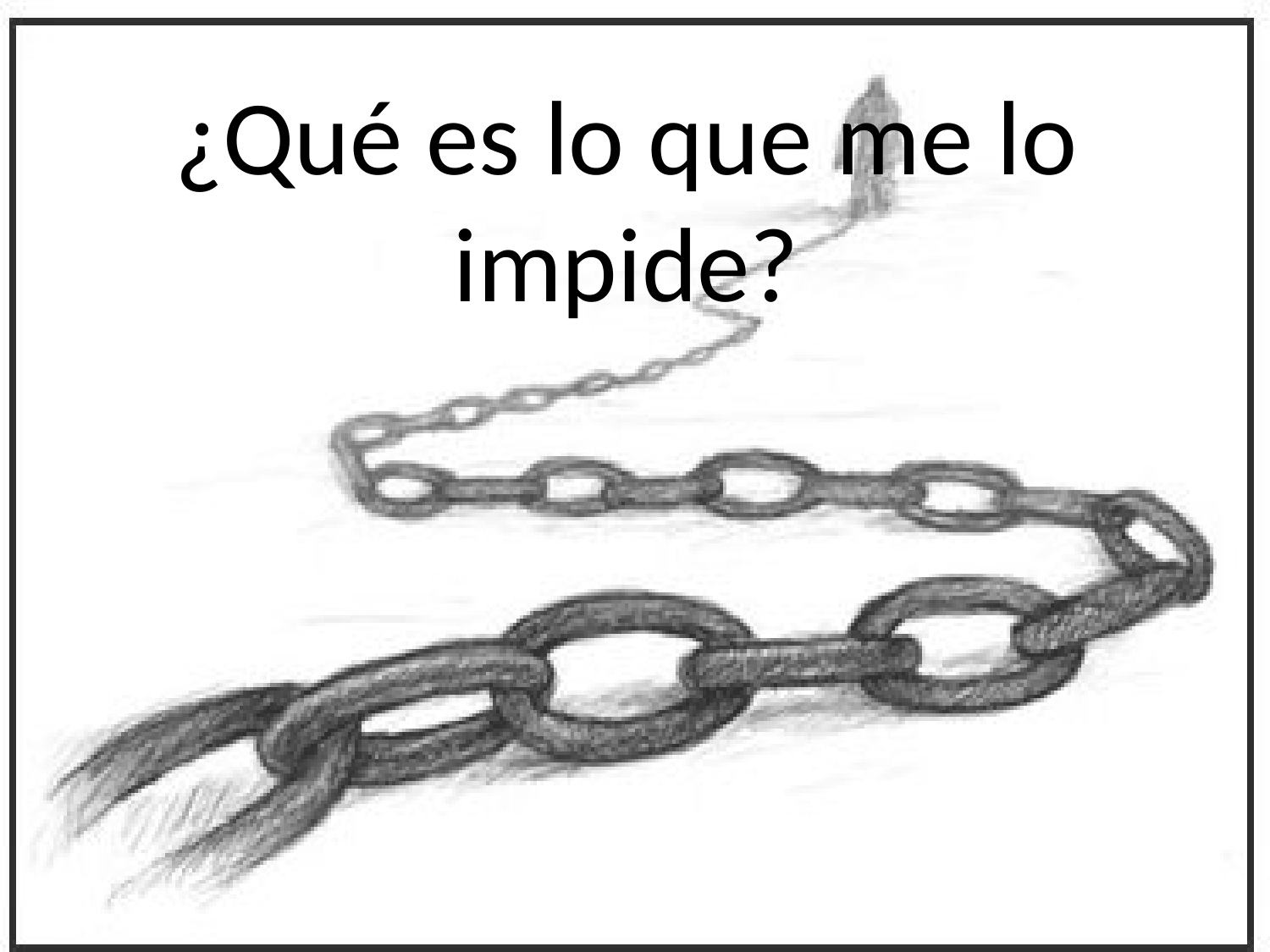

# ¿Qué es lo que me lo impide?